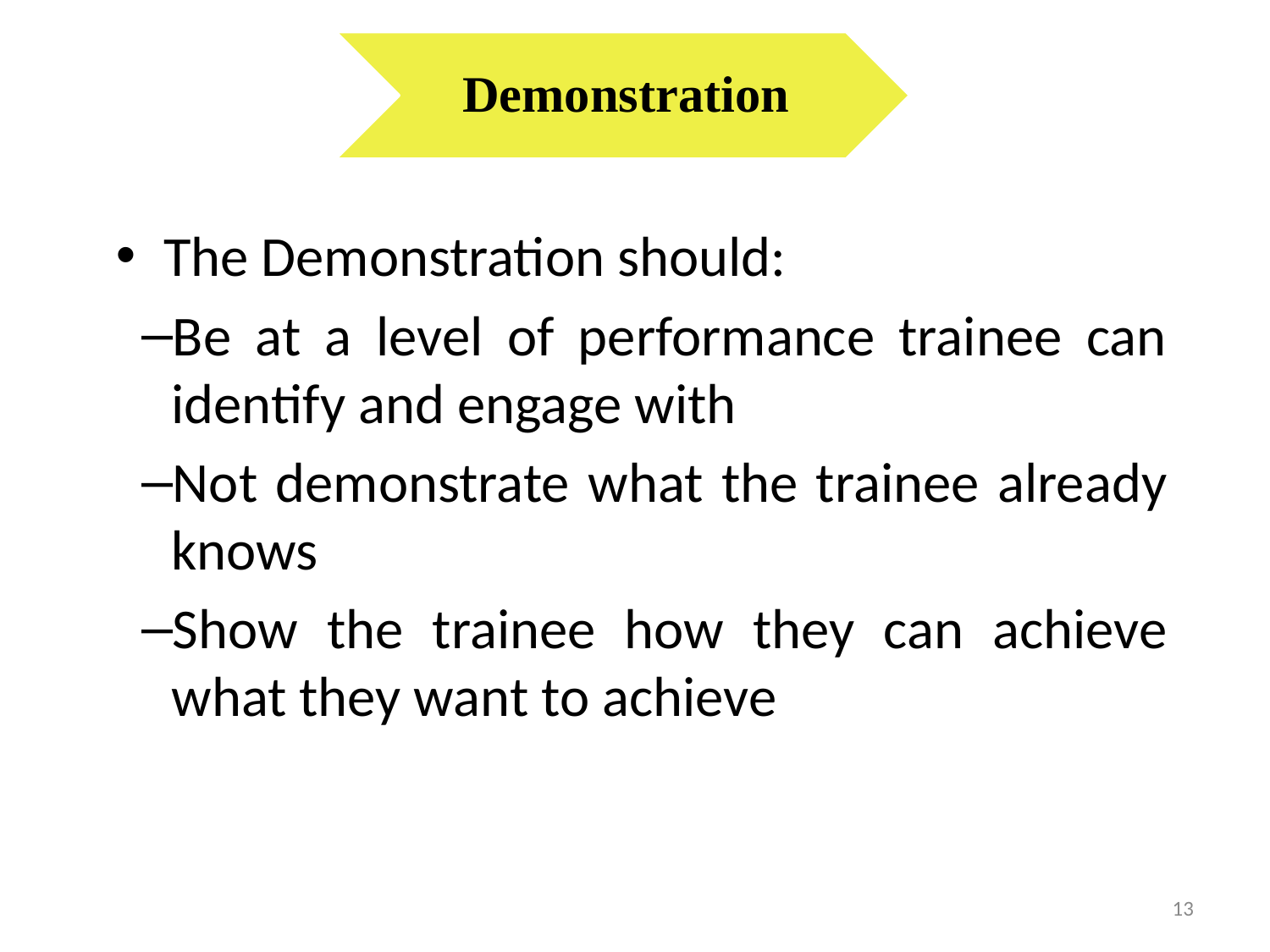

Demonstration
The Demonstration should:
Be at a level of performance trainee can identify and engage with
Not demonstrate what the trainee already knows
Show the trainee how they can achieve what they want to achieve

13